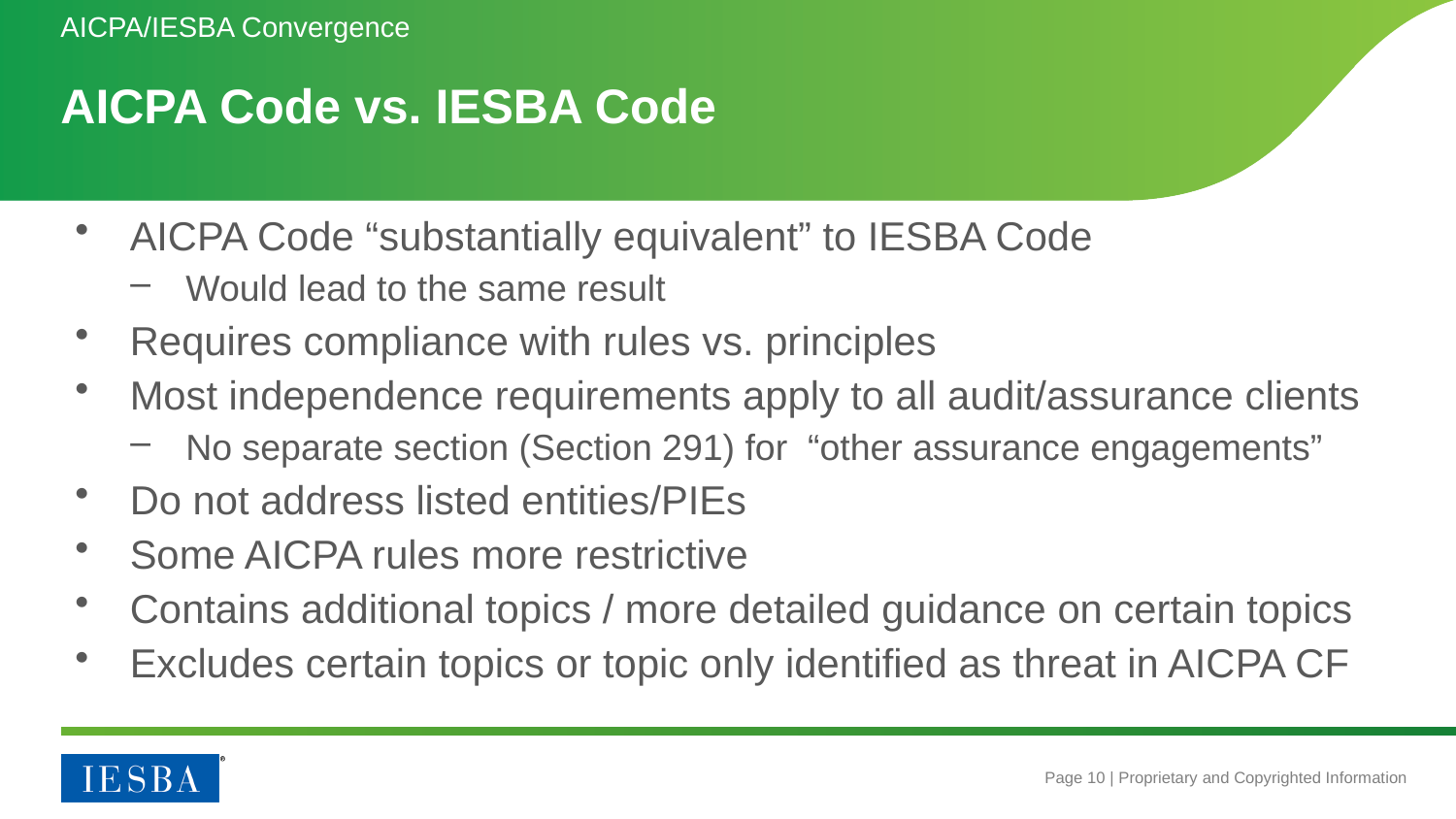

AICPA/IESBA Convergence

# AICPA Code vs. IESBA Code
AICPA Code “substantially equivalent” to IESBA Code
Would lead to the same result
Requires compliance with rules vs. principles
Most independence requirements apply to all audit/assurance clients
No separate section (Section 291) for  “other assurance engagements”
Do not address listed entities/PIEs
Some AICPA rules more restrictive
Contains additional topics / more detailed guidance on certain topics
Excludes certain topics or topic only identified as threat in AICPA CF